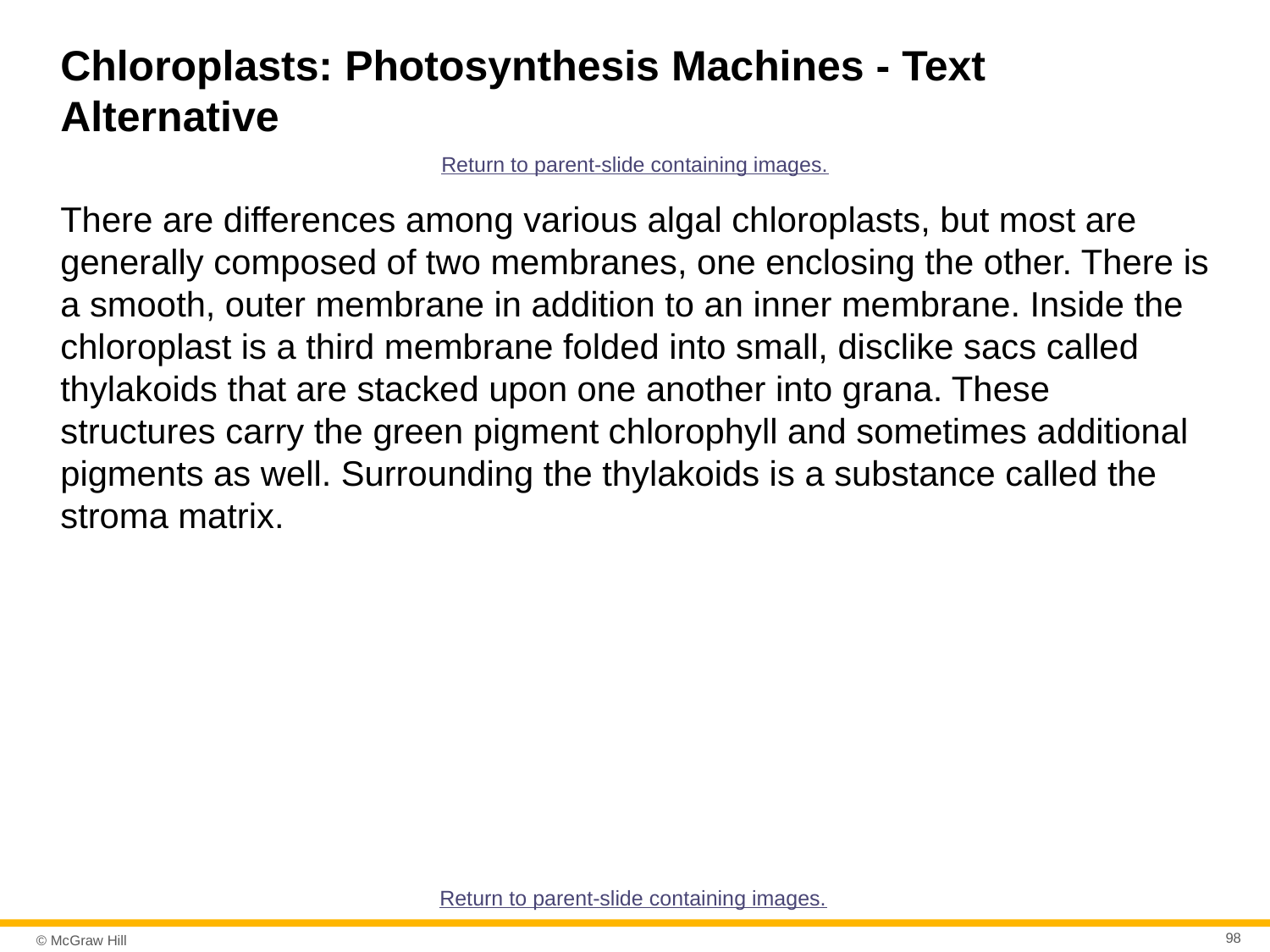

# Chloroplasts: Photosynthesis Machines - Text Alternative
Return to parent-slide containing images.
There are differences among various algal chloroplasts, but most are generally composed of two membranes, one enclosing the other. There is a smooth, outer membrane in addition to an inner membrane. Inside the chloroplast is a third membrane folded into small, disclike sacs called thylakoids that are stacked upon one another into grana. These structures carry the green pigment chlorophyll and sometimes additional pigments as well. Surrounding the thylakoids is a substance called the stroma matrix.
Return to parent-slide containing images.